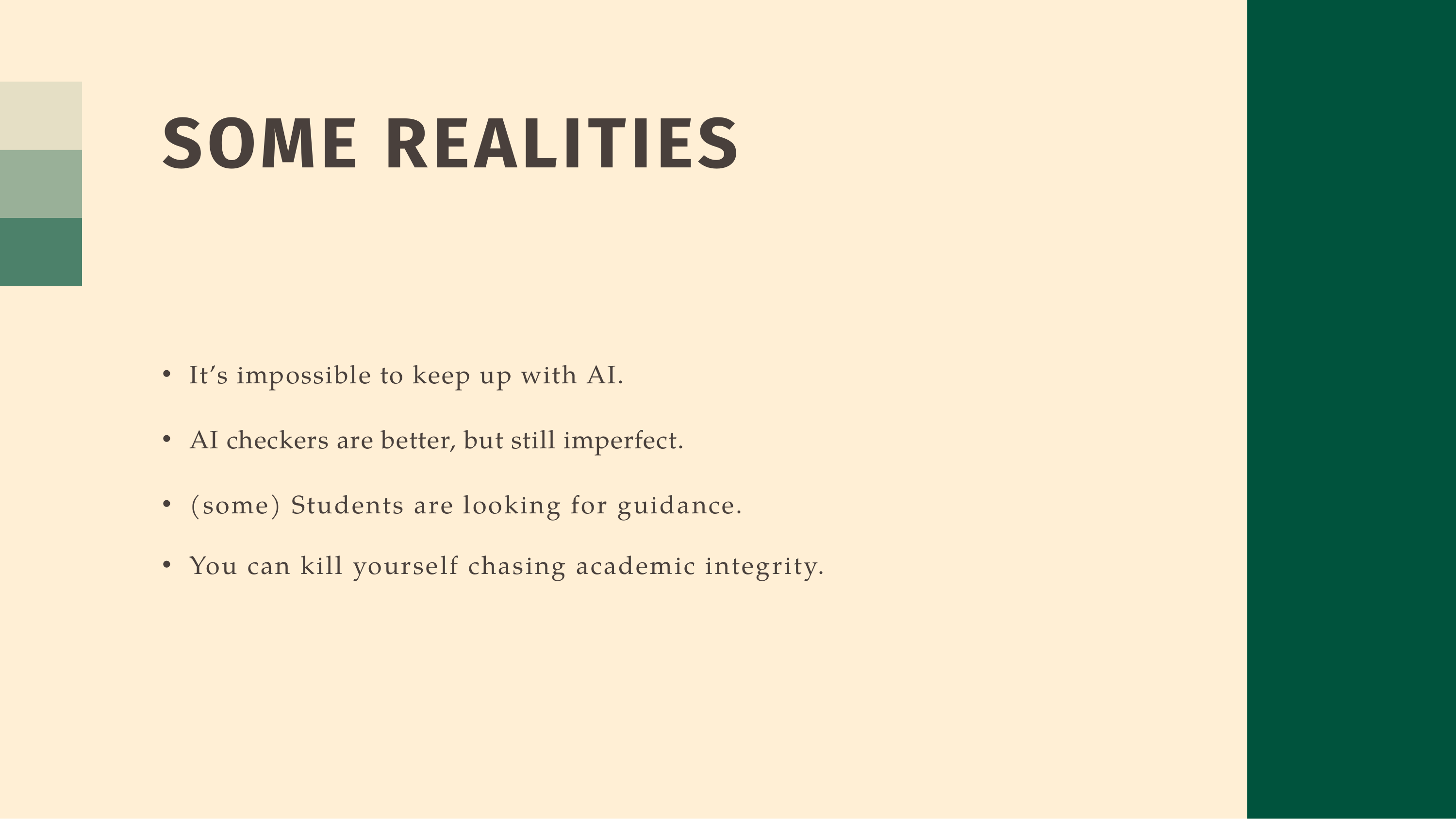

# SOME REALITIES
It’s impossible to keep up with AI.
AI checkers are better, but still imperfect.
(some) Students are looking for guidance.
You can kill yourself chasing academic integrity.